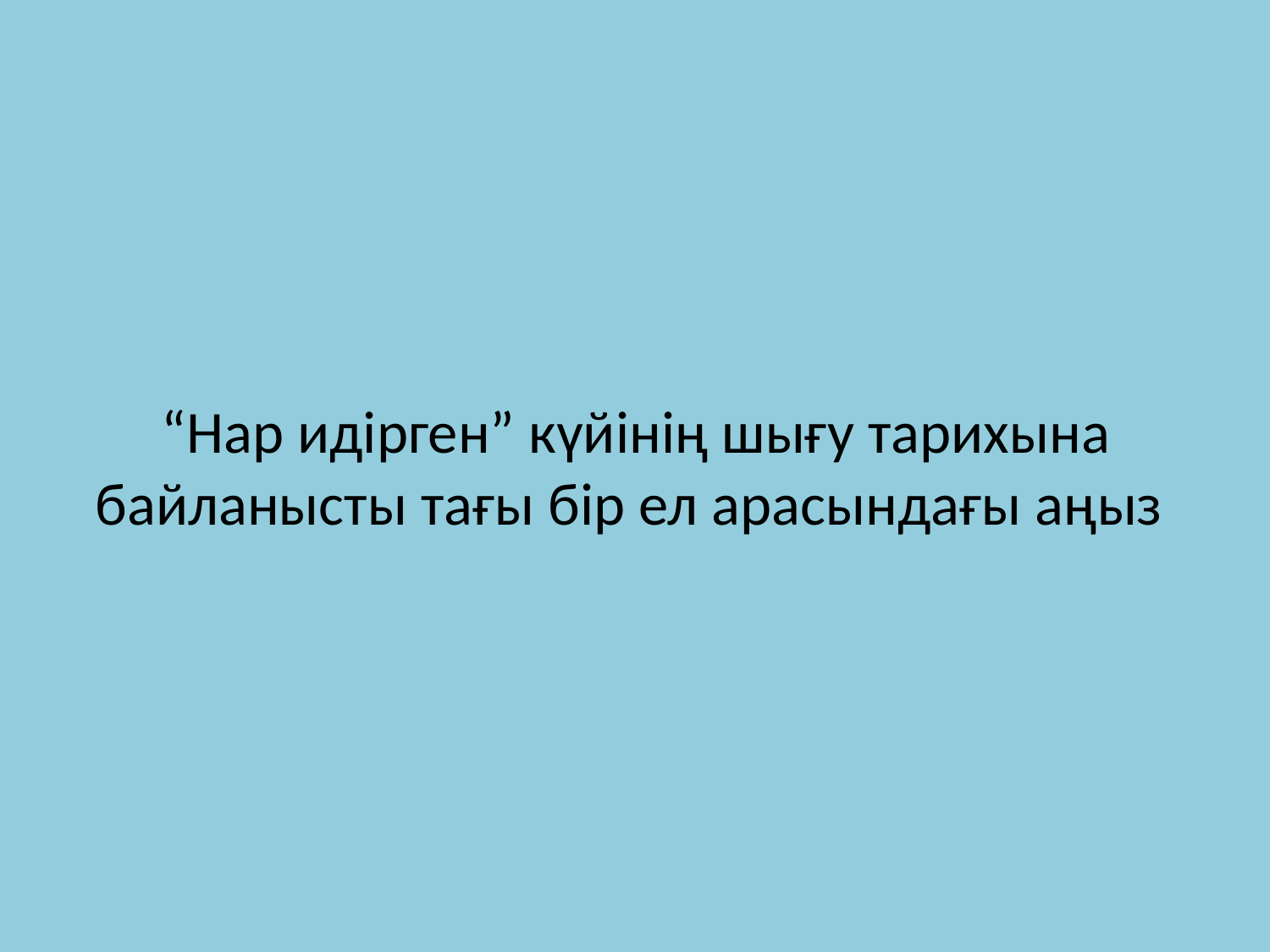

# “Нар идірген” күйінің шығу тарихына байланысты тағы бір ел арасындағы аңыз